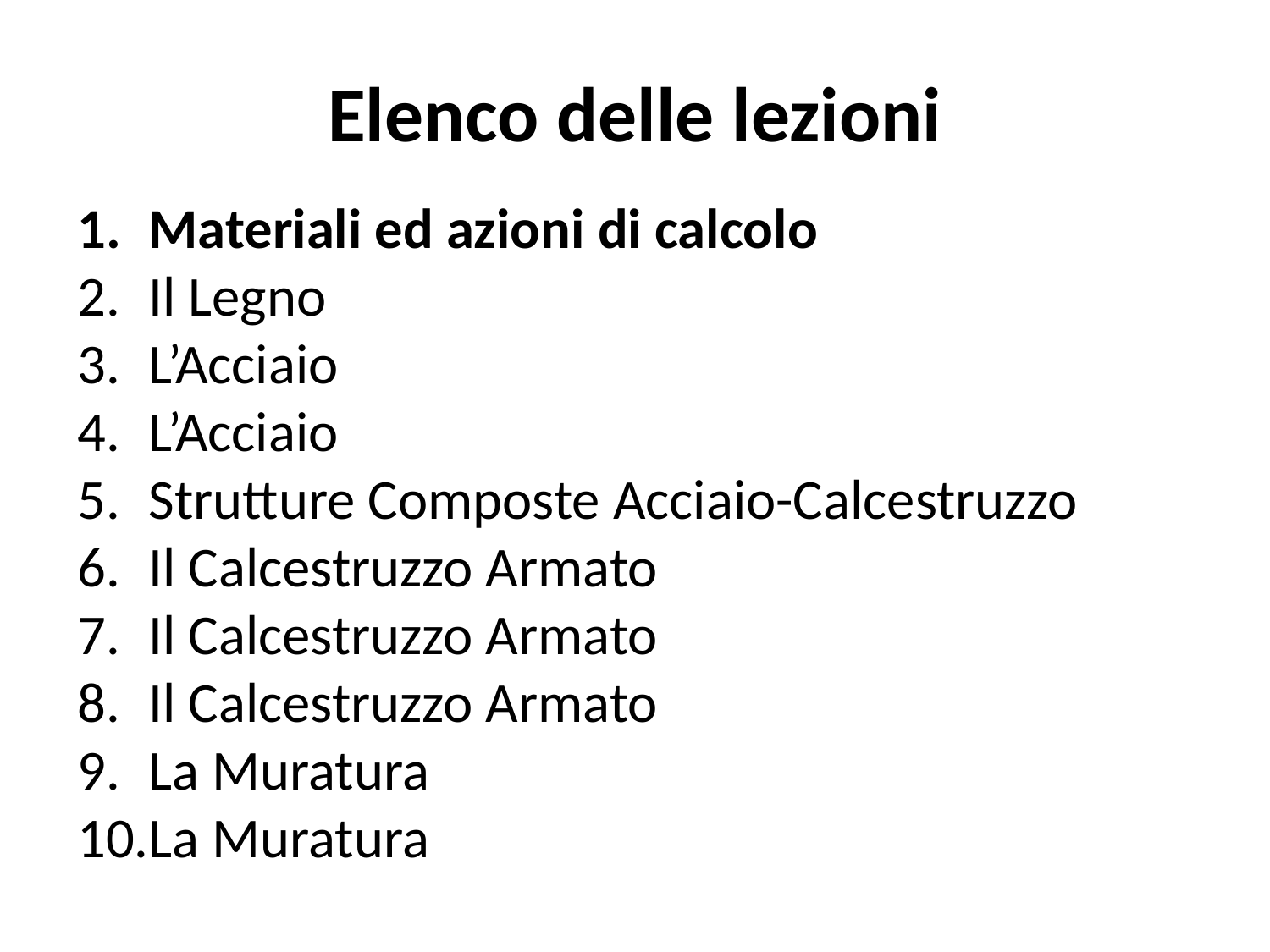

# Elenco delle lezioni
Materiali ed azioni di calcolo
Il Legno
L’Acciaio
L’Acciaio
Strutture Composte Acciaio-Calcestruzzo
Il Calcestruzzo Armato
Il Calcestruzzo Armato
Il Calcestruzzo Armato
La Muratura
La Muratura